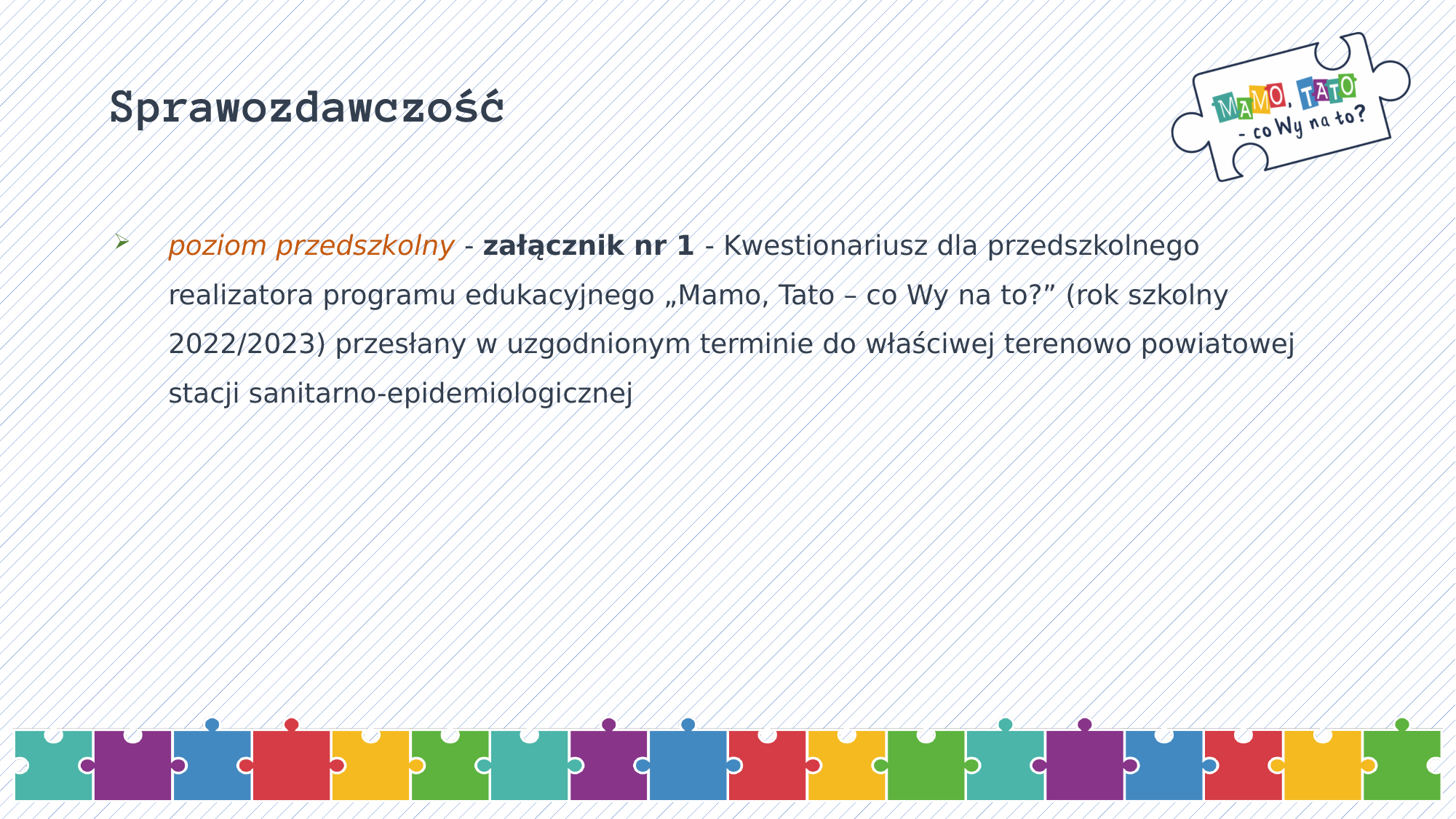

# Sprawozdawczość
poziom przedszkolny - załącznik nr 1 - Kwestionariusz dla przedszkolnego realizatora programu edukacyjnego „Mamo, Tato – co Wy na to?” (rok szkolny 2022/2023) przesłany w uzgodnionym terminie do właściwej terenowo powiatowej stacji sanitarno-epidemiologicznej
12